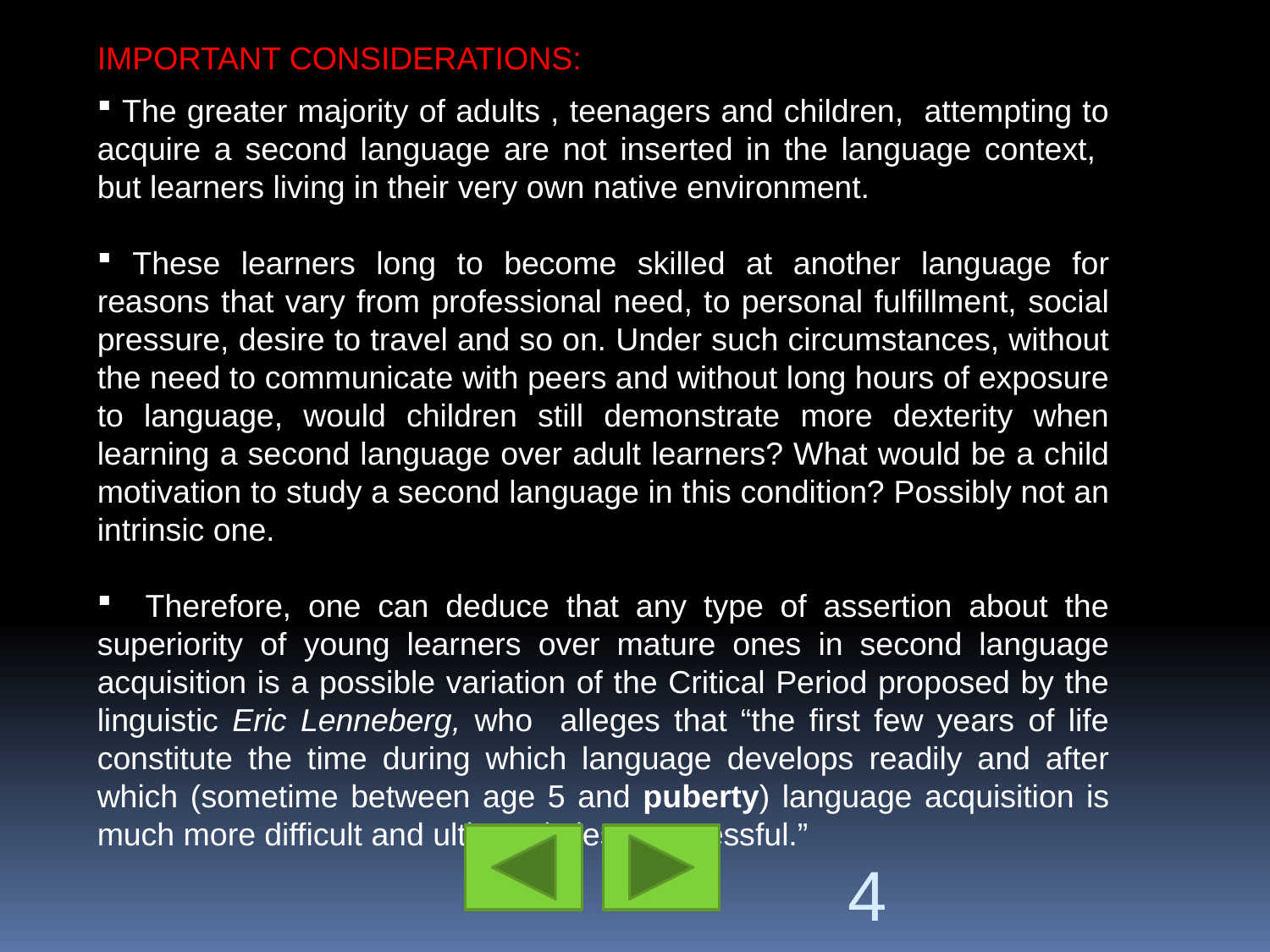

IMPORTANT CONSIDERATIONS:
 The greater majority of adults , teenagers and children,  attempting to acquire a second language are not inserted in the language context,  but learners living in their very own native environment.

 These learners long to become skilled at another language for reasons that vary from professional need, to personal fulfillment, social pressure, desire to travel and so on. Under such circumstances, without the need to communicate with peers and without long hours of exposure to language, would children still demonstrate more dexterity when learning a second language over adult learners? What would be a child motivation to study a second language in this condition? Possibly not an intrinsic one.

  Therefore, one can deduce that any type of assertion about the superiority of young learners over mature ones in second language acquisition is a possible variation of the Critical Period proposed by the linguistic Eric Lenneberg, who  alleges that “the first few years of life constitute the time during which language develops readily and after which (sometime between age 5 and puberty) language acquisition is much more difficult and ultimately less successful.”

4